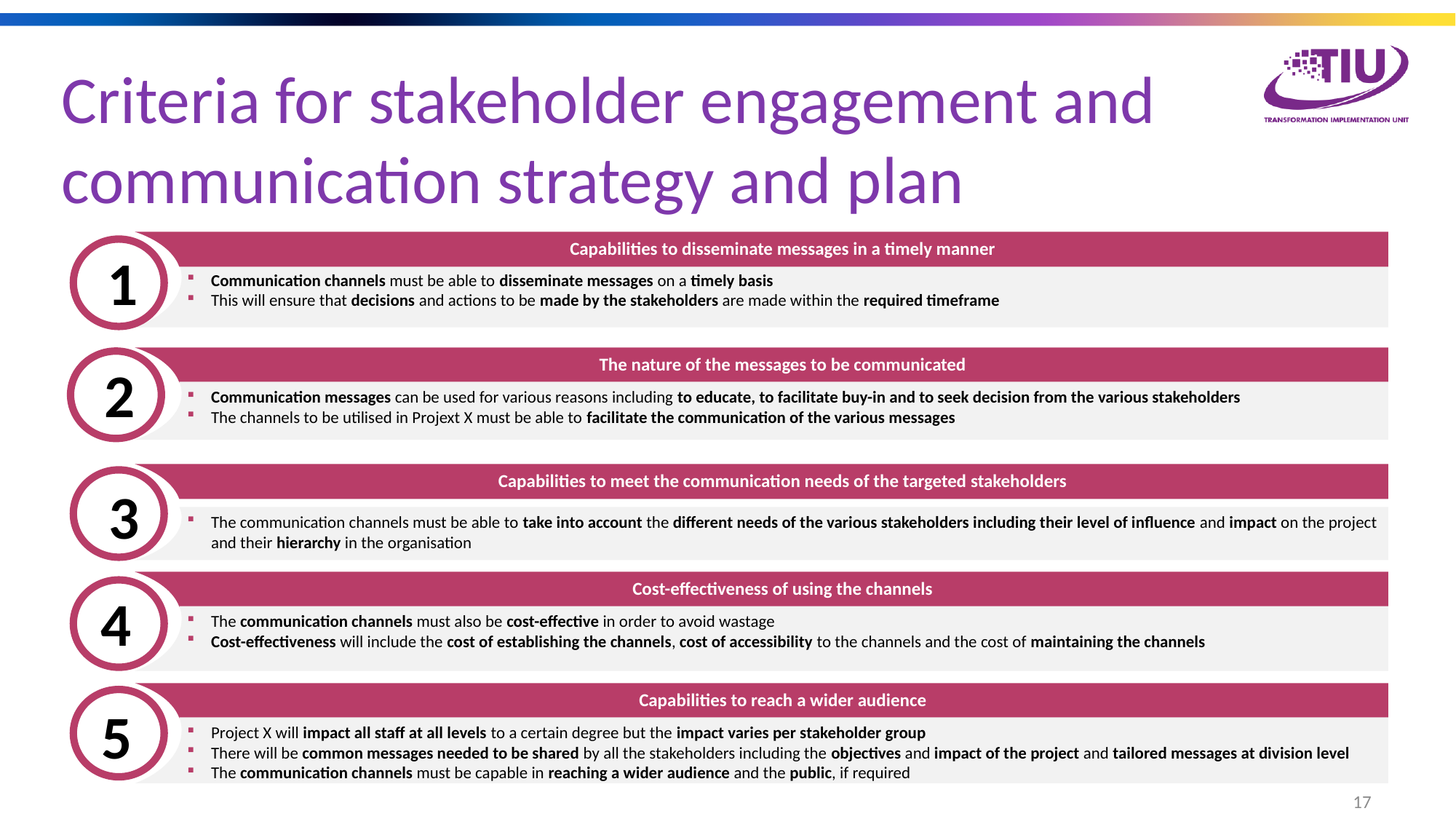

# Criteria for stakeholder engagement and communication strategy and plan
Capabilities to disseminate messages in a timely manner
1

Communication channels must be able to disseminate messages on a timely basis
This will ensure that decisions and actions to be made by the stakeholders are made within the required timeframe
2

The nature of the messages to be communicated
Communication messages can be used for various reasons including to educate, to facilitate buy-in and to seek decision from the various stakeholders
The channels to be utilised in Projext X must be able to facilitate the communication of the various messages
Capabilities to meet the communication needs of the targeted stakeholders

3
The communication channels must be able to take into account the different needs of the various stakeholders including their level of influence and impact on the project and their hierarchy in the organisation
Cost-effectiveness of using the channels
4

The communication channels must also be cost-effective in order to avoid wastage
Cost-effectiveness will include the cost of establishing the channels, cost of accessibility to the channels and the cost of maintaining the channels
Capabilities to reach a wider audience

5
Project X will impact all staff at all levels to a certain degree but the impact varies per stakeholder group
There will be common messages needed to be shared by all the stakeholders including the objectives and impact of the project and tailored messages at division level
The communication channels must be capable in reaching a wider audience and the public, if required
17